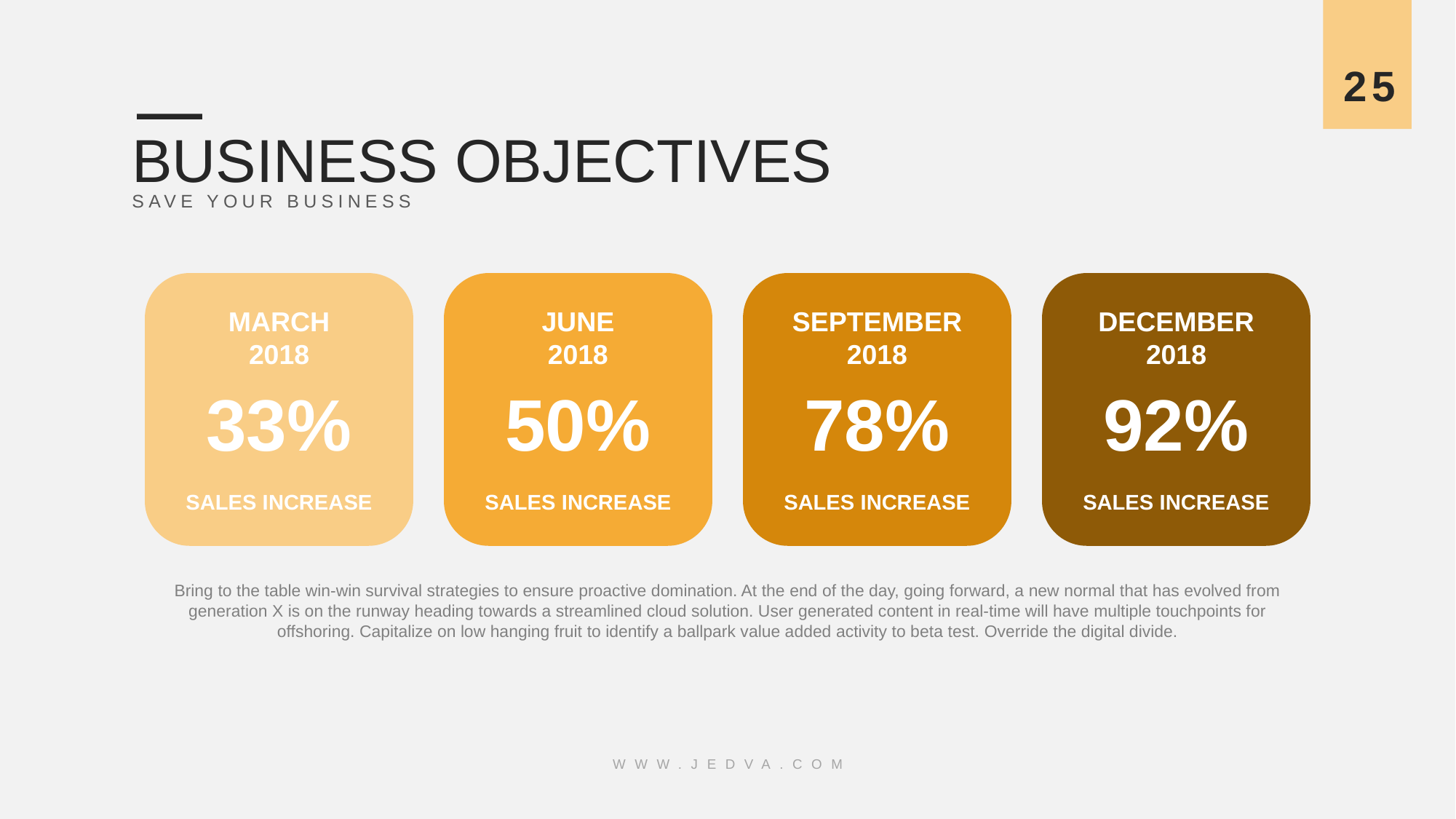

25

BUSINESS OBJECTIVES
SAVE YOUR BUSINESS

MARCH
2018
JUNE
2018
SEPTEMBER
2018
DECEMBER
2018
33%
50%
78%
92%
SALES INCREASE
SALES INCREASE
SALES INCREASE
SALES INCREASE
Bring to the table win-win survival strategies to ensure proactive domination. At the end of the day, going forward, a new normal that has evolved from generation X is on the runway heading towards a streamlined cloud solution. User generated content in real-time will have multiple touchpoints for offshoring. Capitalize on low hanging fruit to identify a ballpark value added activity to beta test. Override the digital divide.
WWW.JEDVA.COM